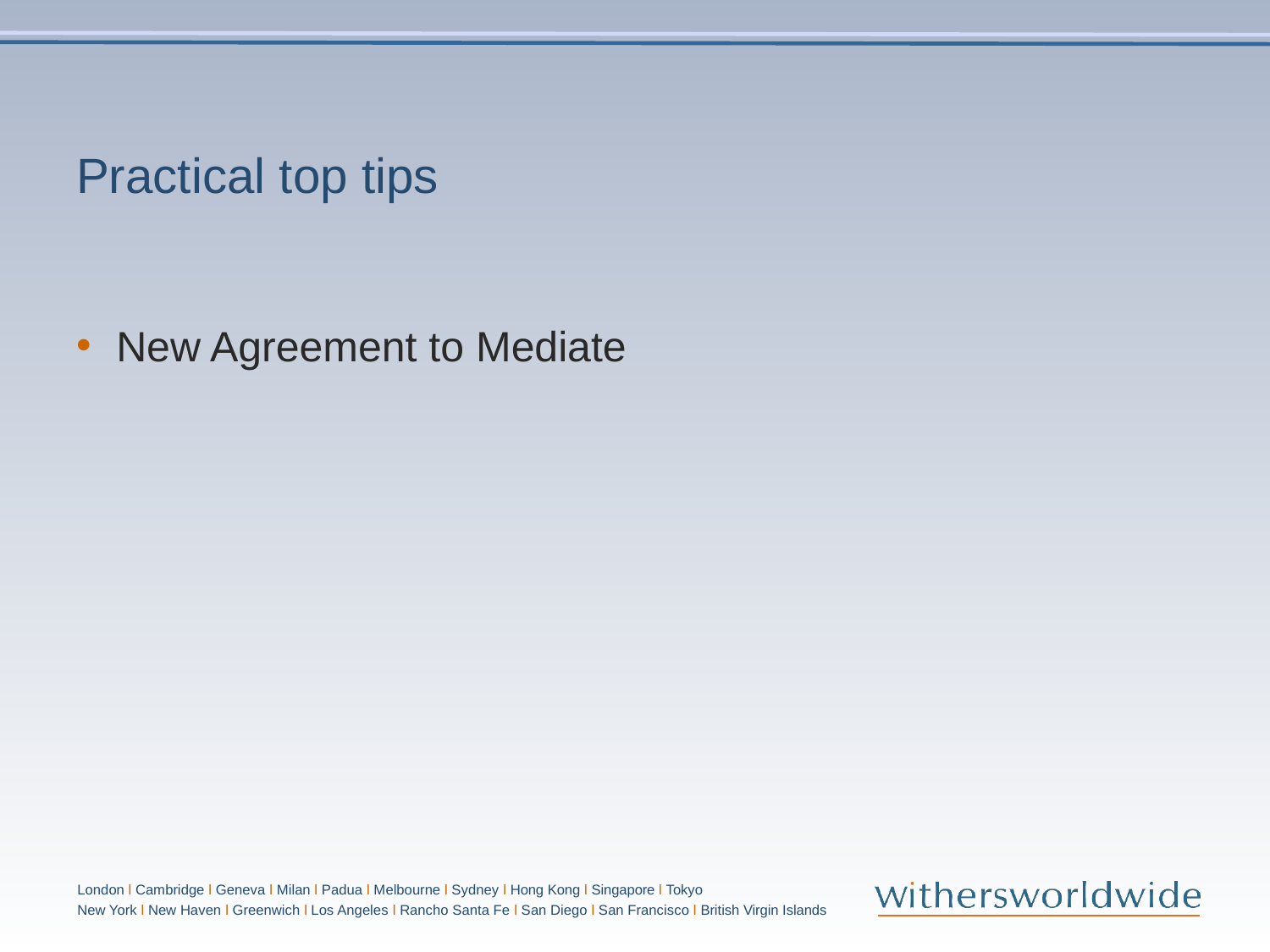

# Practical top tips
New Agreement to Mediate